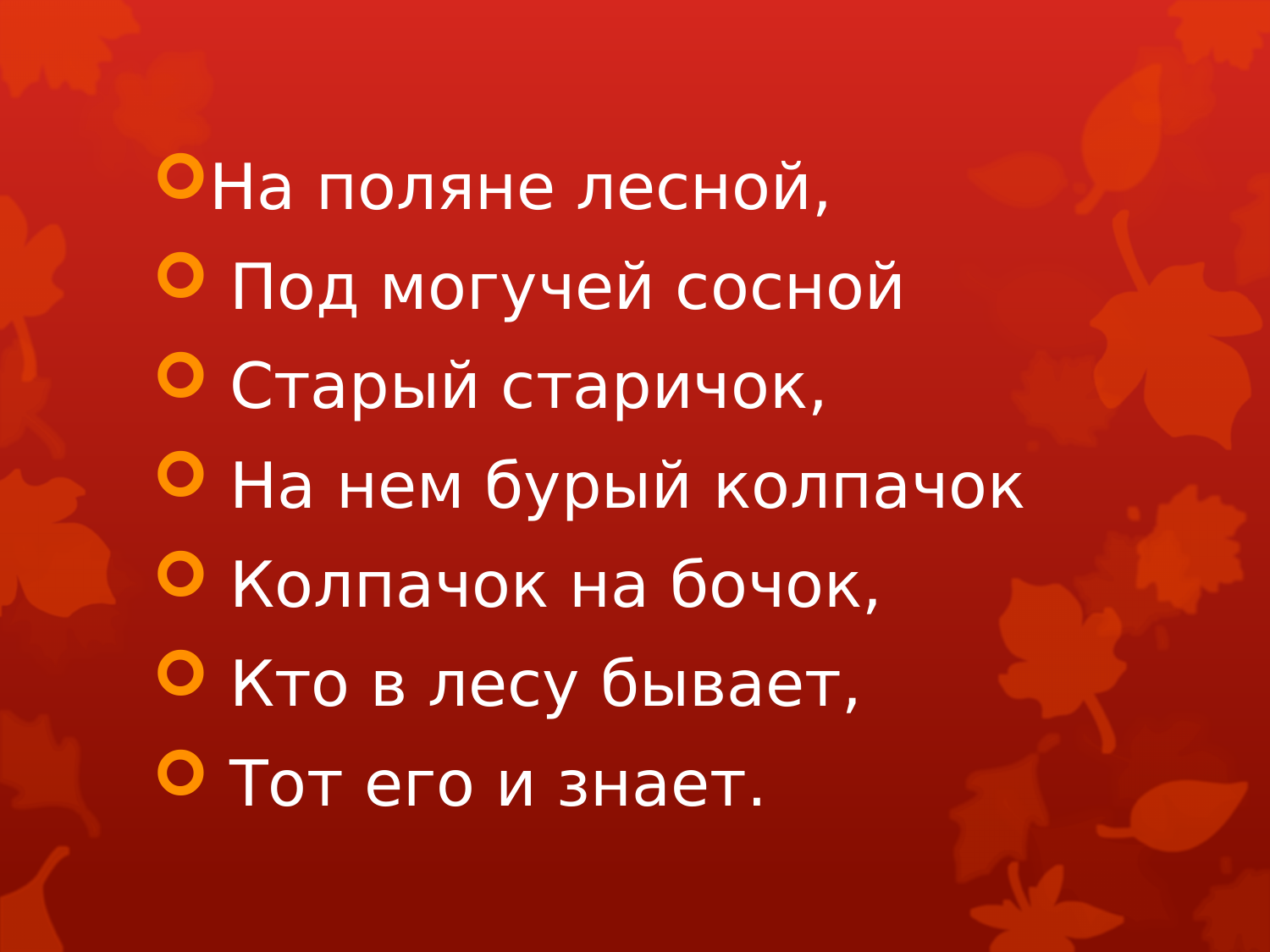

#
На поляне лесной,
 Под могучей сосной
 Старый старичок,
 На нем бурый колпачок
 Колпачок на бочок,
 Кто в лесу бывает,
 Тот его и знает.